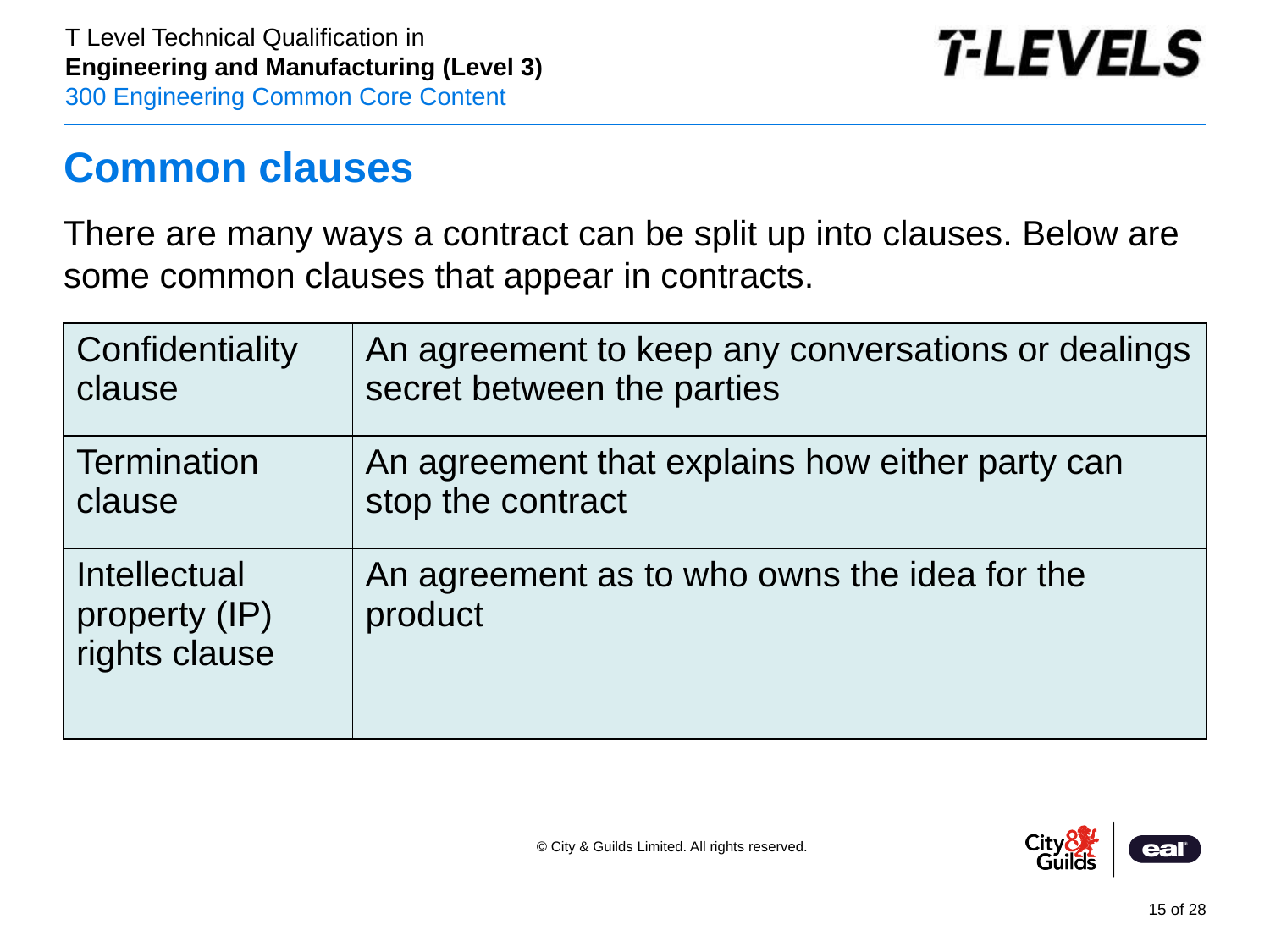

# Common clauses
There are many ways a contract can be split up into clauses. Below are some common clauses that appear in contracts.
| Confidentiality clause | An agreement to keep any conversations or dealings secret between the parties |
| --- | --- |
| Termination clause | An agreement that explains how either party can stop the contract |
| Intellectual property (IP) rights clause | An agreement as to who owns the idea for the product |